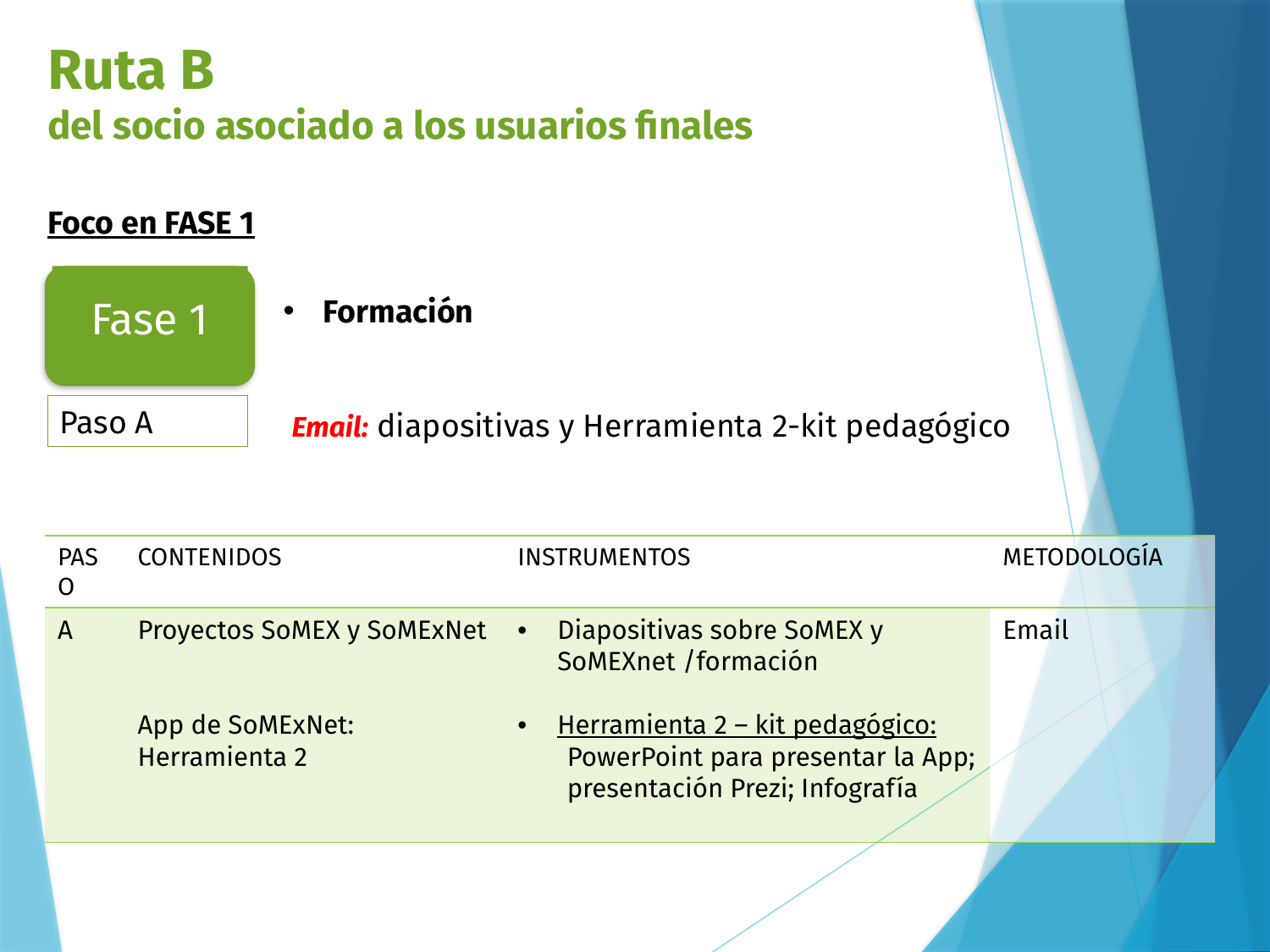

# Ruta B del socio asociado a los usuarios finales
Foco en FASE 1

Formación

Fase 1
Paso A
Email: diapositivas y Herramienta 2-kit pedagógico
| PASO | CONTENIDOS | INSTRUMENTOS | METODOLOGÍA |
| --- | --- | --- | --- |
| A | Proyectos SoMEX y SoMExNet App de SoMExNet: Herramienta 2 | Diapositivas sobre SoMEX y SoMEXnet /formación Herramienta 2 – kit pedagógico: PowerPoint para presentar la App; presentación Prezi; Infografía | Email |